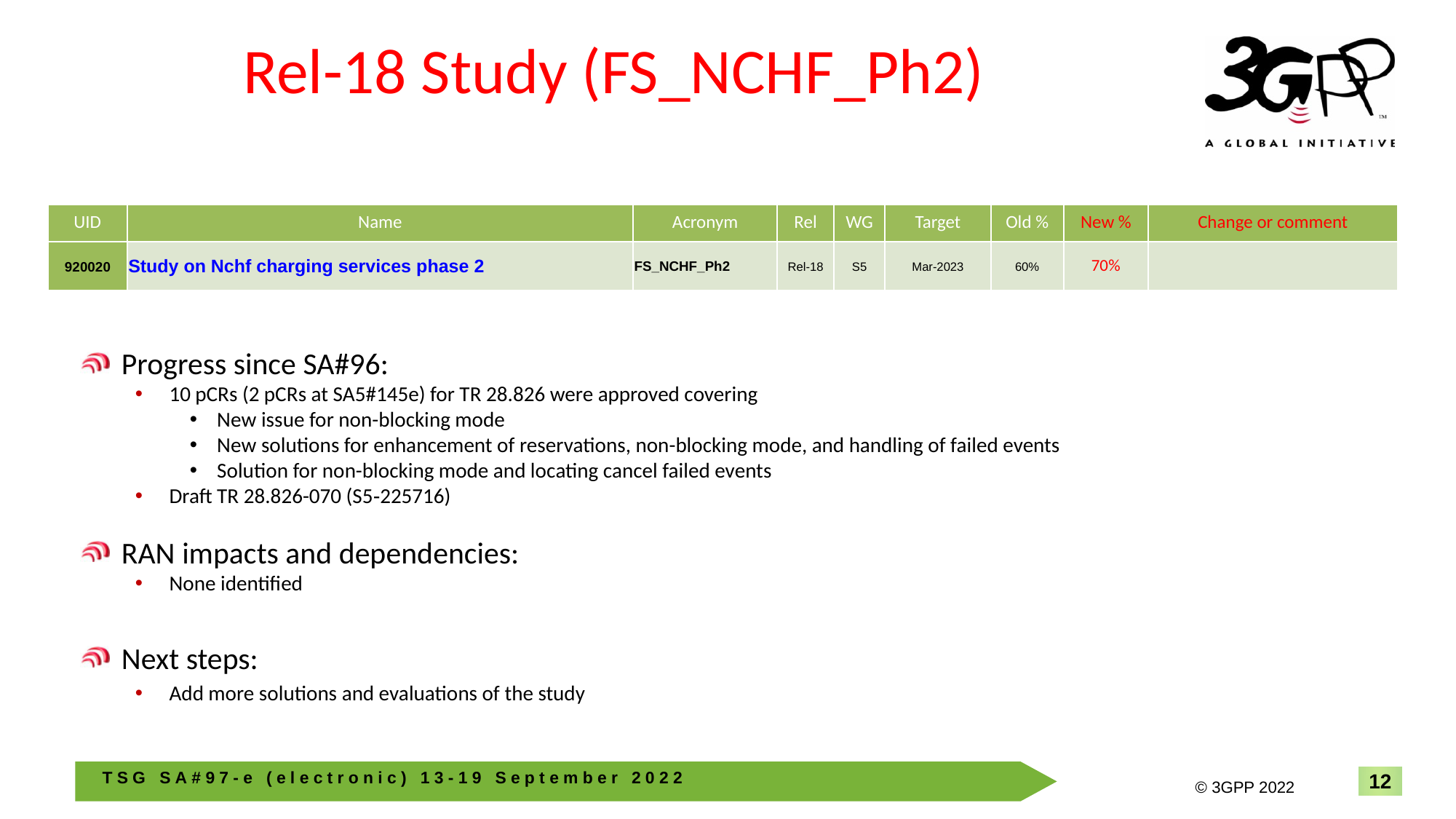

# Rel-18 Study (FS_NCHF_Ph2)
| UID | Name | Acronym | Rel | WG | Target | Old % | New % | Change or comment |
| --- | --- | --- | --- | --- | --- | --- | --- | --- |
| 920020 | Study on Nchf charging services phase 2 | FS\_NCHF\_Ph2 | Rel-18 | S5 | Mar-2023 | 60% | 70% |  |
Progress since SA#96:
10 pCRs (2 pCRs at SA5#145e) for TR 28.826 were approved covering
New issue for non-blocking mode
New solutions for enhancement of reservations, non-blocking mode, and handling of failed events
Solution for non-blocking mode and locating cancel failed events
Draft TR 28.826-070 (S5‑225716)

RAN impacts and dependencies:
None identified

Next steps:
Add more solutions and evaluations of the study